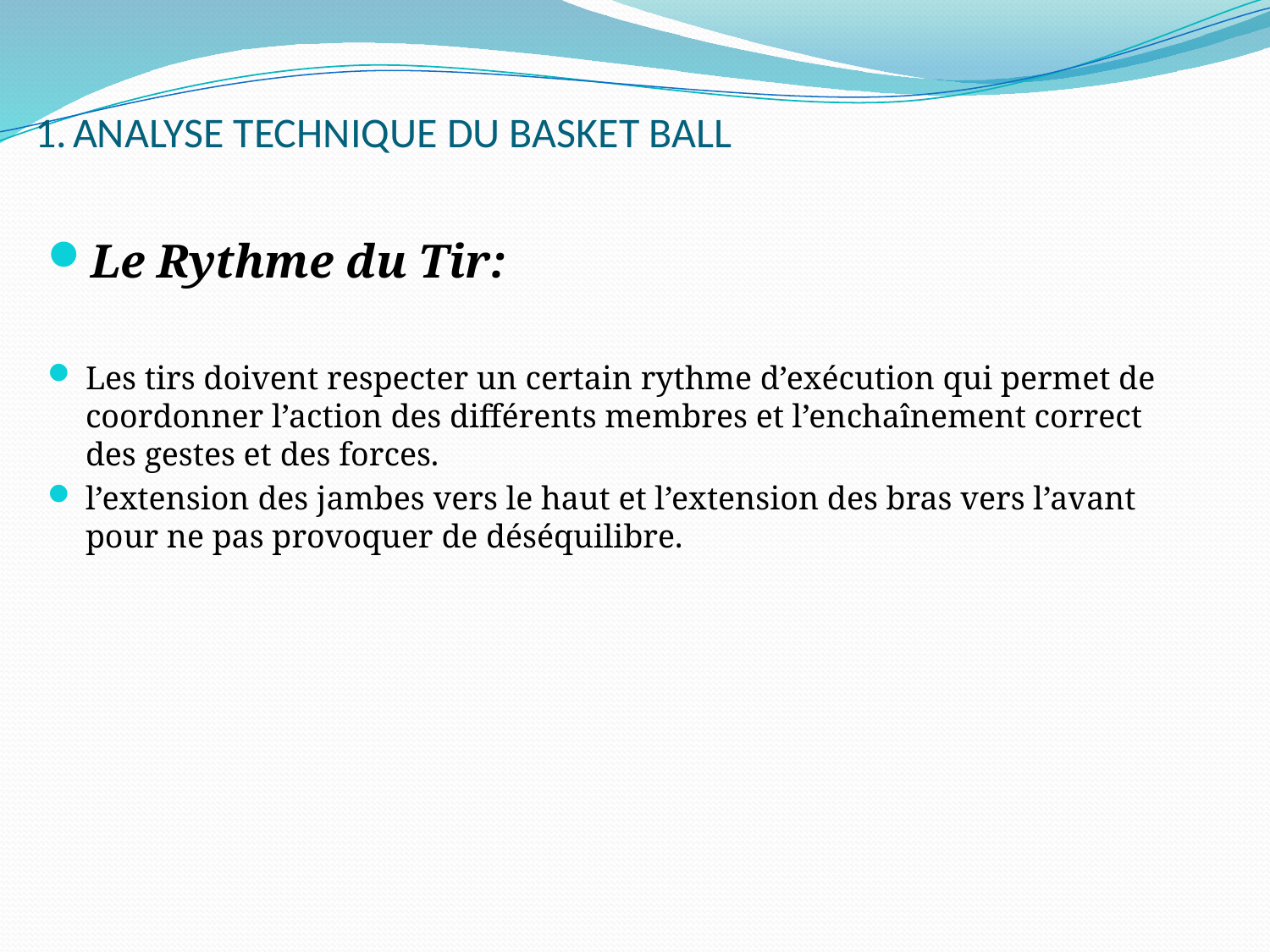

ANALYSE TECHNIQUE DU BASKET BALL
Le Rythme du Tir:

Les tirs doivent respecter un certain rythme d’exécution qui permet de coordonner l’action des différents membres et l’enchaînement correct des gestes et des forces.
l’extension des jambes vers le haut et l’extension des bras vers l’avant pour ne pas provoquer de déséquilibre.